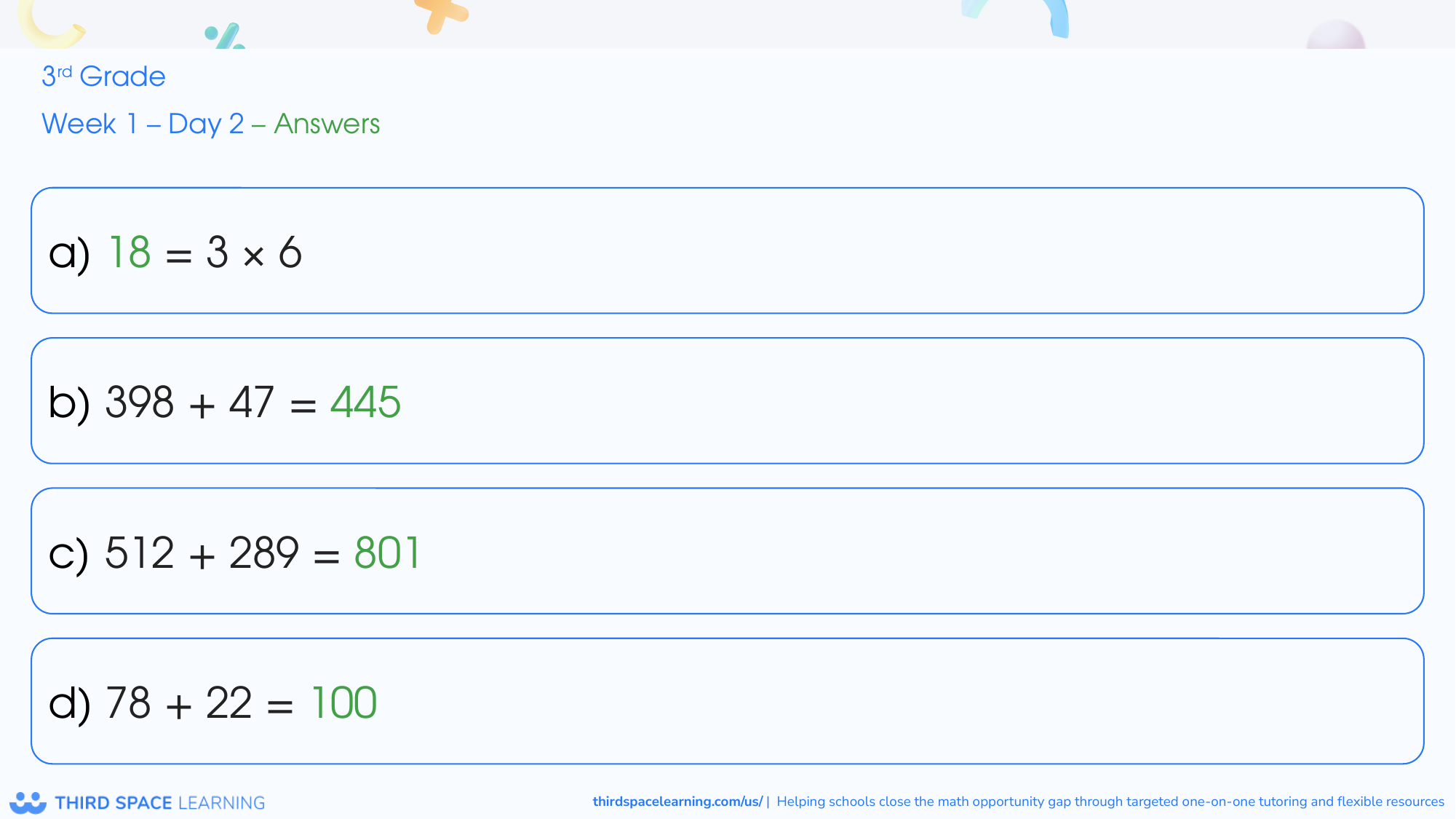

3rd Grade
Week 1 – Day 2 – Answers
18 = 3 × 6
398 + 47 = 445
512 + 289 = 801
78 + 22 = 100